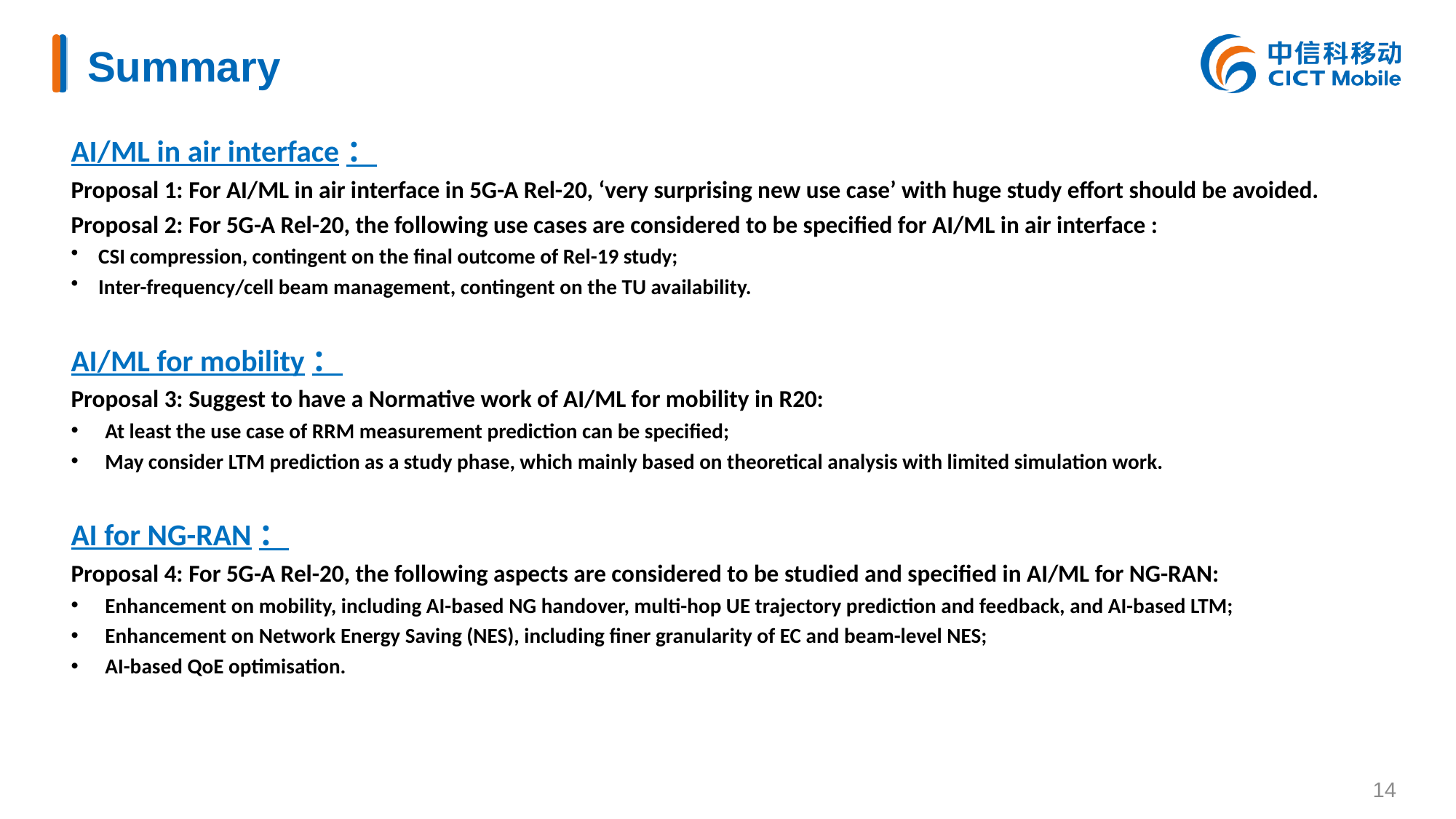

# Summary
AI/ML in air interface：
Proposal 1: For AI/ML in air interface in 5G-A Rel-20, ‘very surprising new use case’ with huge study effort should be avoided.
Proposal 2: For 5G-A Rel-20, the following use cases are considered to be specified for AI/ML in air interface :
CSI compression, contingent on the final outcome of Rel-19 study;
Inter-frequency/cell beam management, contingent on the TU availability.

AI/ML for mobility：
Proposal 3: Suggest to have a Normative work of AI/ML for mobility in R20:
At least the use case of RRM measurement prediction can be specified;
May consider LTM prediction as a study phase, which mainly based on theoretical analysis with limited simulation work.

AI for NG-RAN：
Proposal 4: For 5G-A Rel-20, the following aspects are considered to be studied and specified in AI/ML for NG-RAN:
Enhancement on mobility, including AI-based NG handover, multi-hop UE trajectory prediction and feedback, and AI-based LTM;
Enhancement on Network Energy Saving (NES), including finer granularity of EC and beam-level NES;
AI-based QoE optimisation.
14